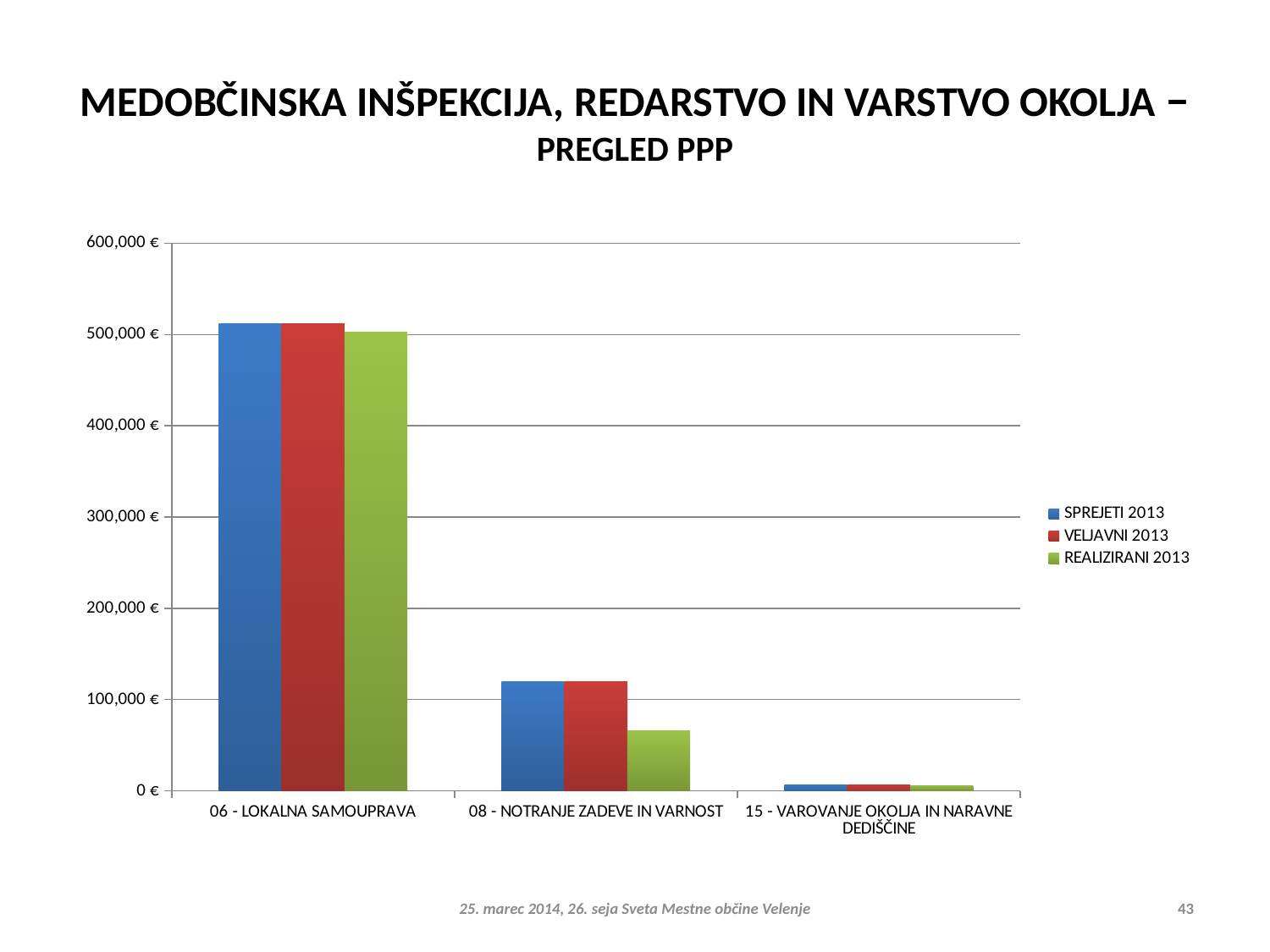

# MEDOBČINSKA INŠPEKCIJA, REDARSTVO IN VARSTVO OKOLJA – PREGLED PPP

### Chart

| Category | SPREJETI 2013 | VELJAVNI 2013 | REALIZIRANI 2013 |
|---|---|---|---|
| 06 - LOKALNA SAMOUPRAVA | 511604.0 | 511604.0 | 502634.0 |
| 08 - NOTRANJE ZADEVE IN VARNOST | 120000.0 | 120000.0 | 65558.0 |
| 15 - VAROVANJE OKOLJA IN NARAVNE DEDIŠČINE | 7000.0 | 7000.0 | 5235.0 |
25. marec 2014, 26. seja Sveta Mestne občine Velenje
43